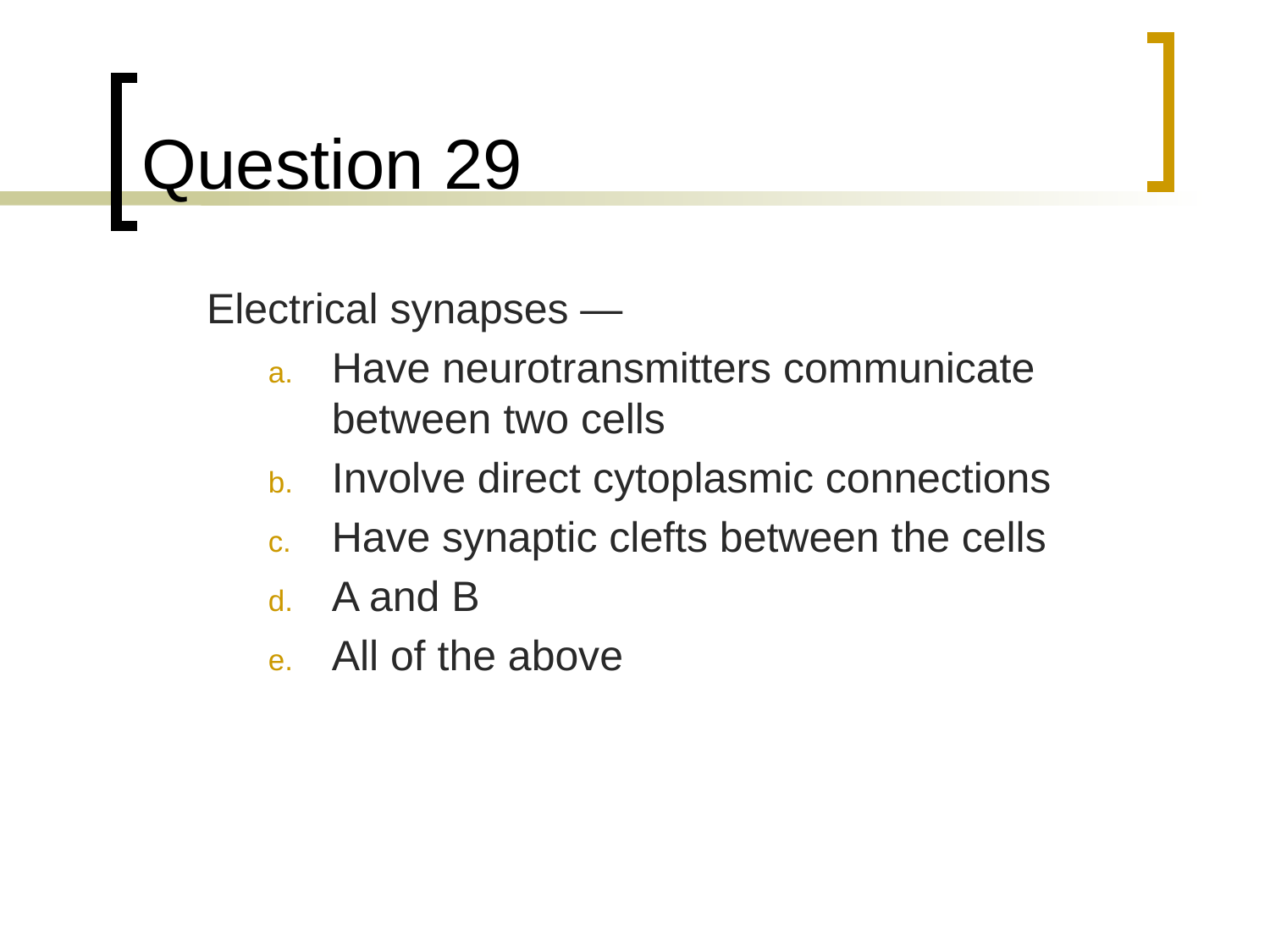

# Question 29
	Electrical synapses —
Have neurotransmitters communicate between two cells
Involve direct cytoplasmic connections
Have synaptic clefts between the cells
A and B
All of the above